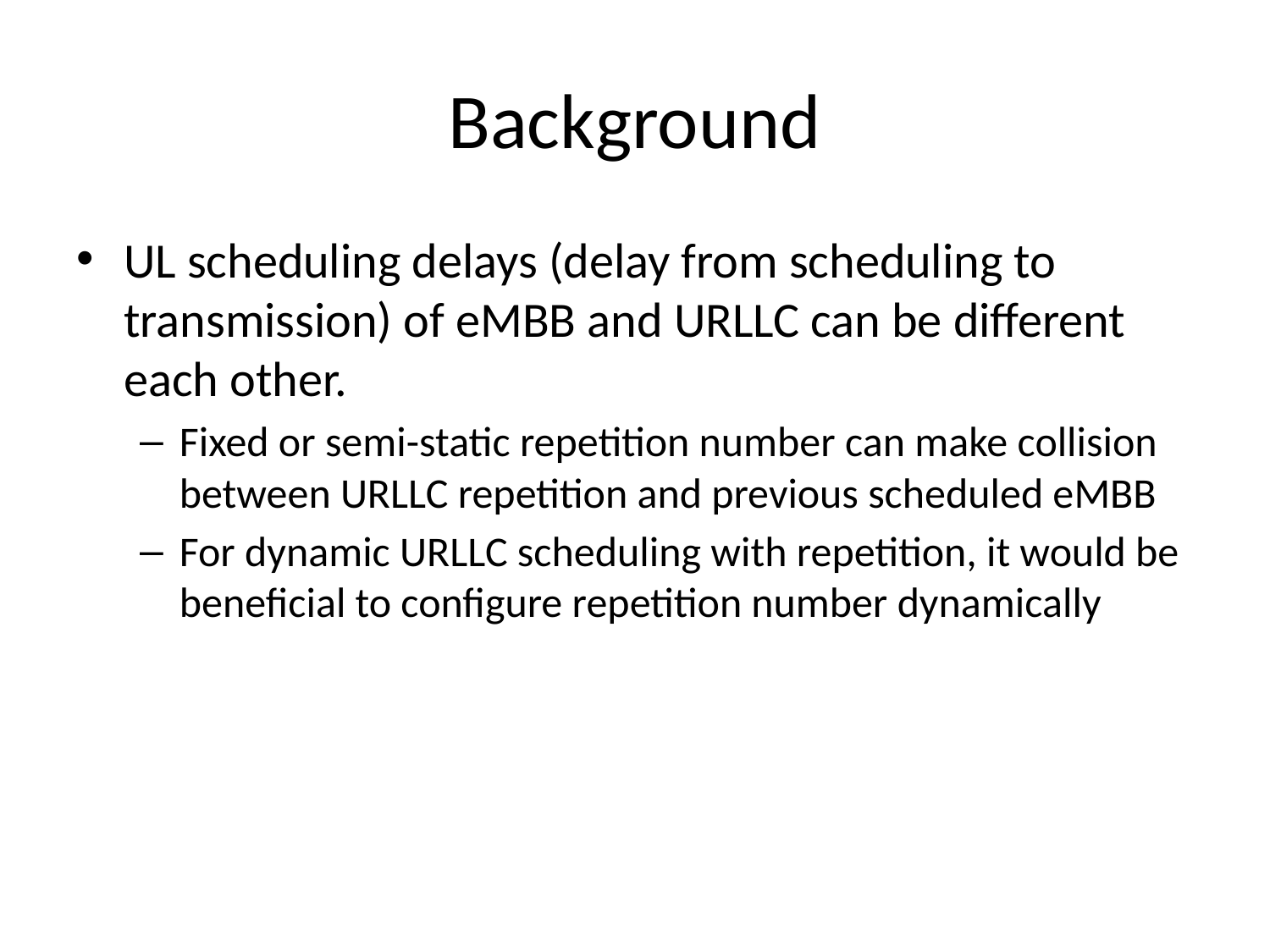

# Background
UL scheduling delays (delay from scheduling to transmission) of eMBB and URLLC can be different each other.
Fixed or semi-static repetition number can make collision between URLLC repetition and previous scheduled eMBB
For dynamic URLLC scheduling with repetition, it would be beneficial to configure repetition number dynamically